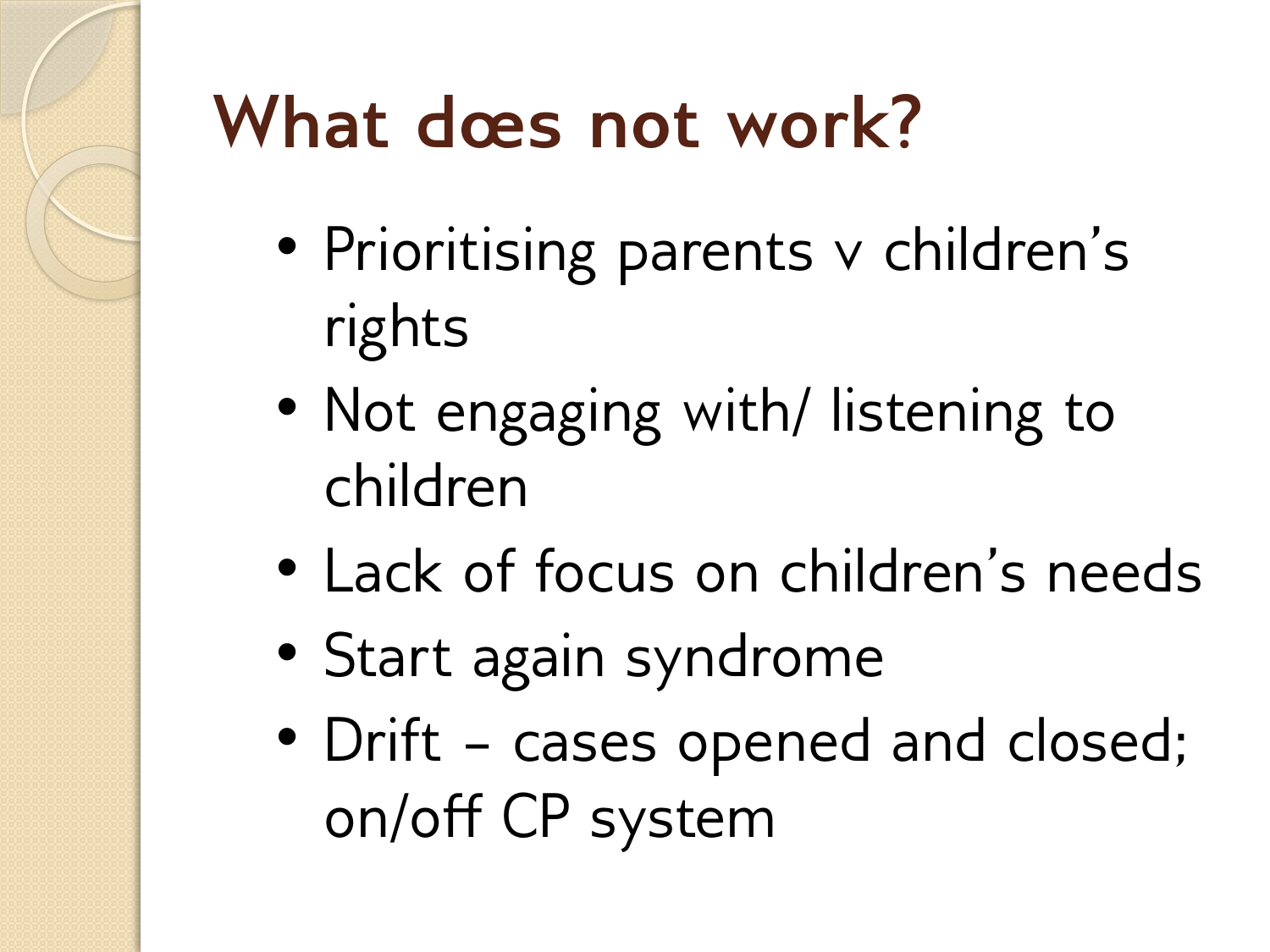

# What does not work?
Prioritising parents v children’s rights
Not engaging with/ listening to children
Lack of focus on children’s needs
Start again syndrome
Drift – cases opened and closed; on/off CP system